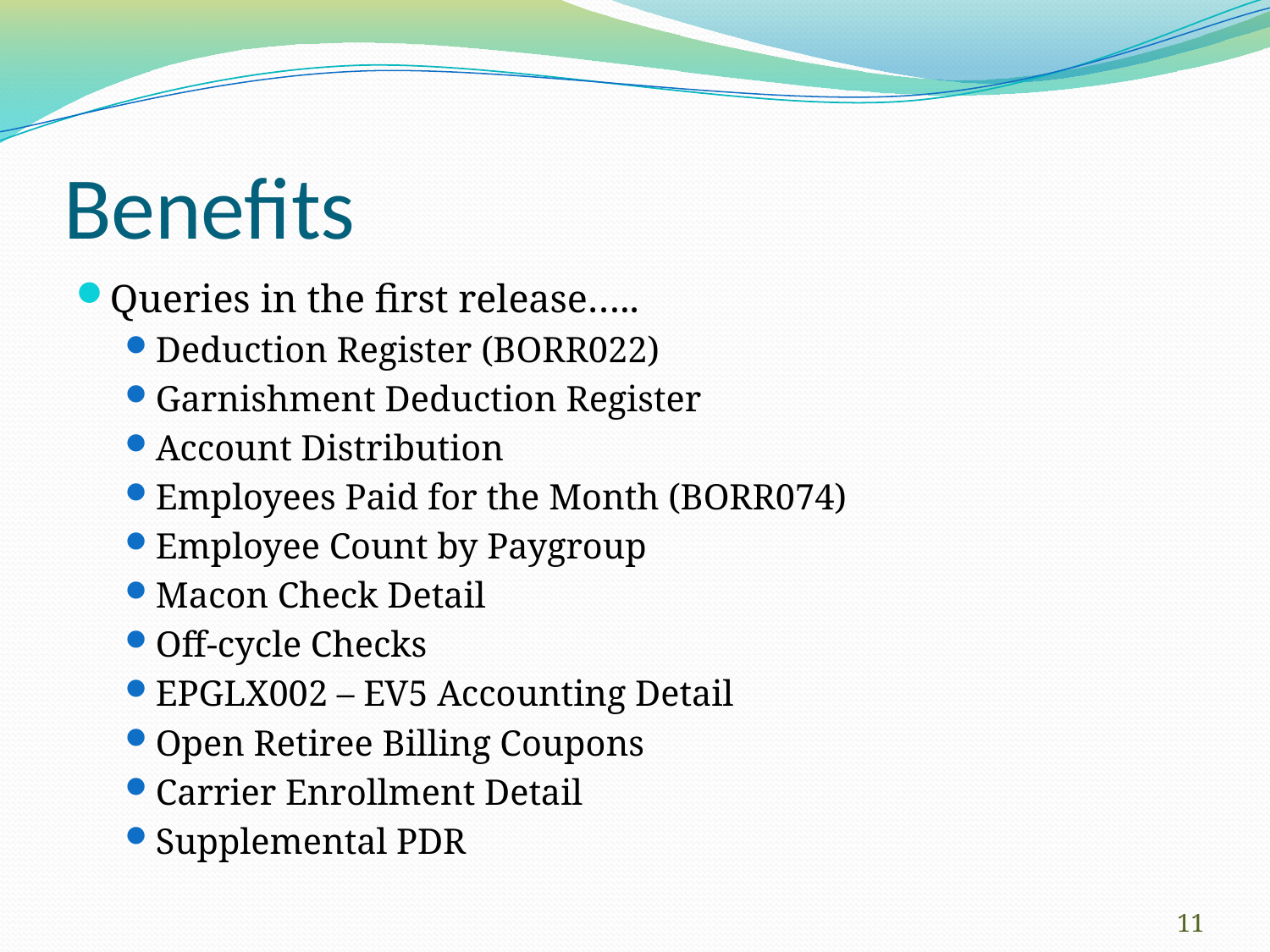

# Benefits
Queries in the first release…..
Deduction Register (BORR022)
Garnishment Deduction Register
Account Distribution
Employees Paid for the Month (BORR074)
Employee Count by Paygroup
Macon Check Detail
Off-cycle Checks
EPGLX002 – EV5 Accounting Detail
Open Retiree Billing Coupons
Carrier Enrollment Detail
Supplemental PDR

11